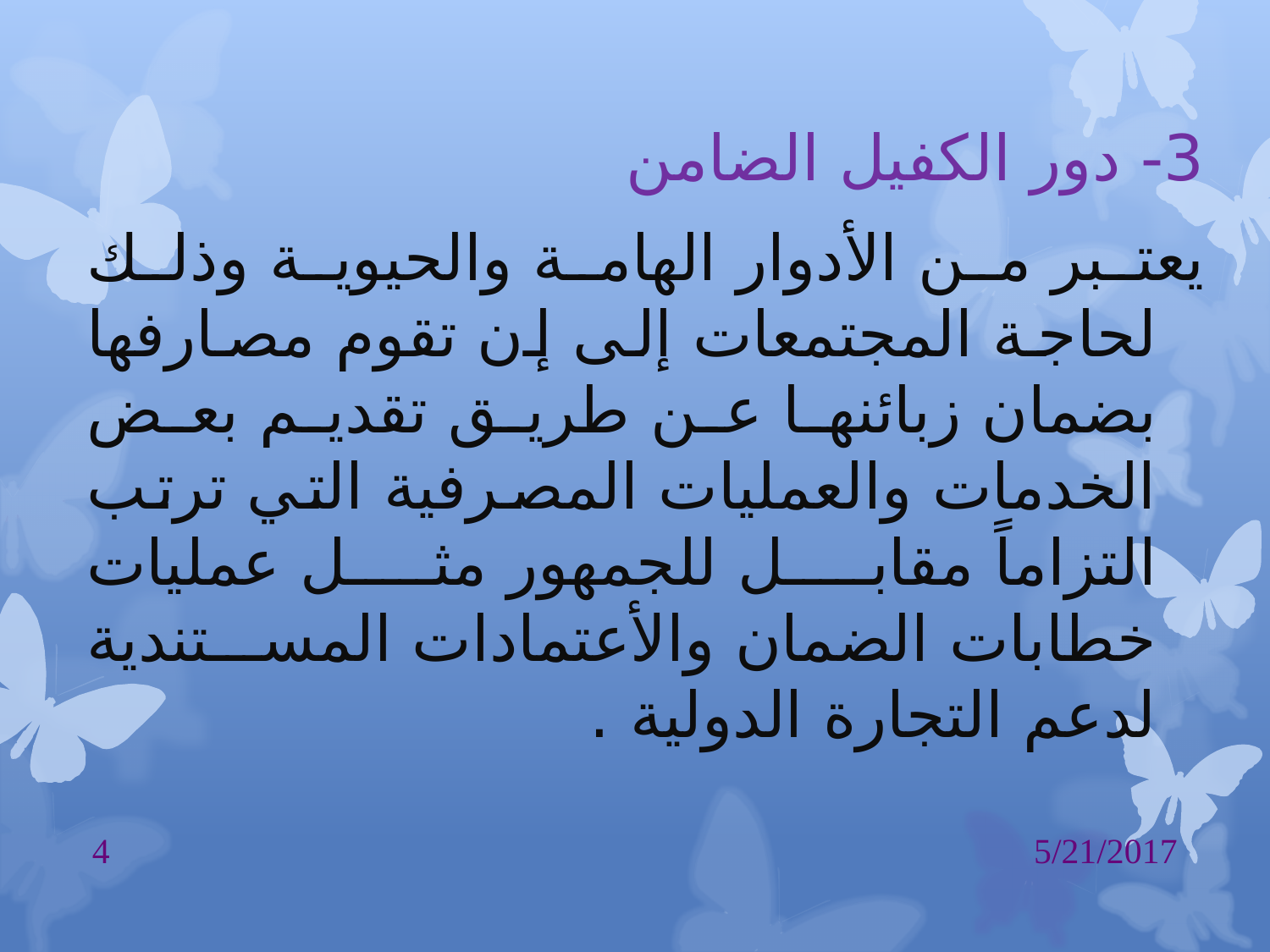

3- دور الكفيل الضامن
يعتبر من الأدوار الهامة والحيوية وذلك لحاجة المجتمعات إلى إن تقوم مصارفها بضمان زبائنها عن طريق تقديم بعض الخدمات والعمليات المصرفية التي ترتب التزاماً مقابل للجمهور مثل عمليات خطابات الضمان والأعتمادات المستندية لدعم التجارة الدولية .

4
5/21/2017